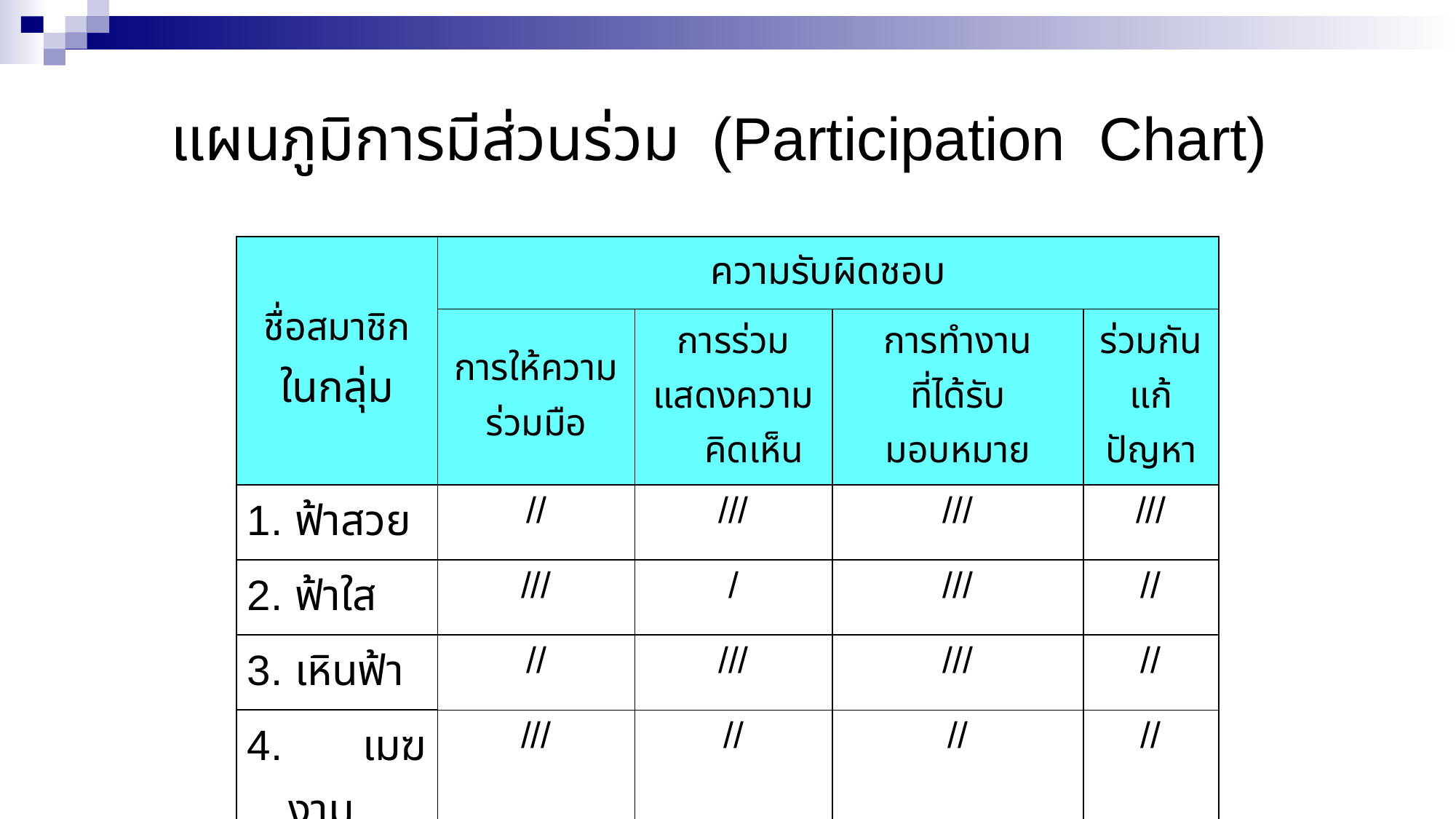

# แผนภูมิการมีส่วนร่วม  (Participation  Chart)
| ชื่อสมาชิก ในกลุ่ม | ความรับผิดชอบ |  |  |  |
| --- | --- | --- | --- | --- |
|  | การให้ความ ร่วมมือ | การร่วม แสดงความคิดเห็น | การทำงาน ที่ได้รับ มอบหมาย | ร่วมกัน แก้ ปัญหา |
| 1. ฟ้าสวย | // | /// | /// | /// |
| 2. ฟ้าใส | /// | / | /// | // |
| 3. เหินฟ้า | // | /// | /// | // |
| 4. เมฆงาม | /// | // | // | // |